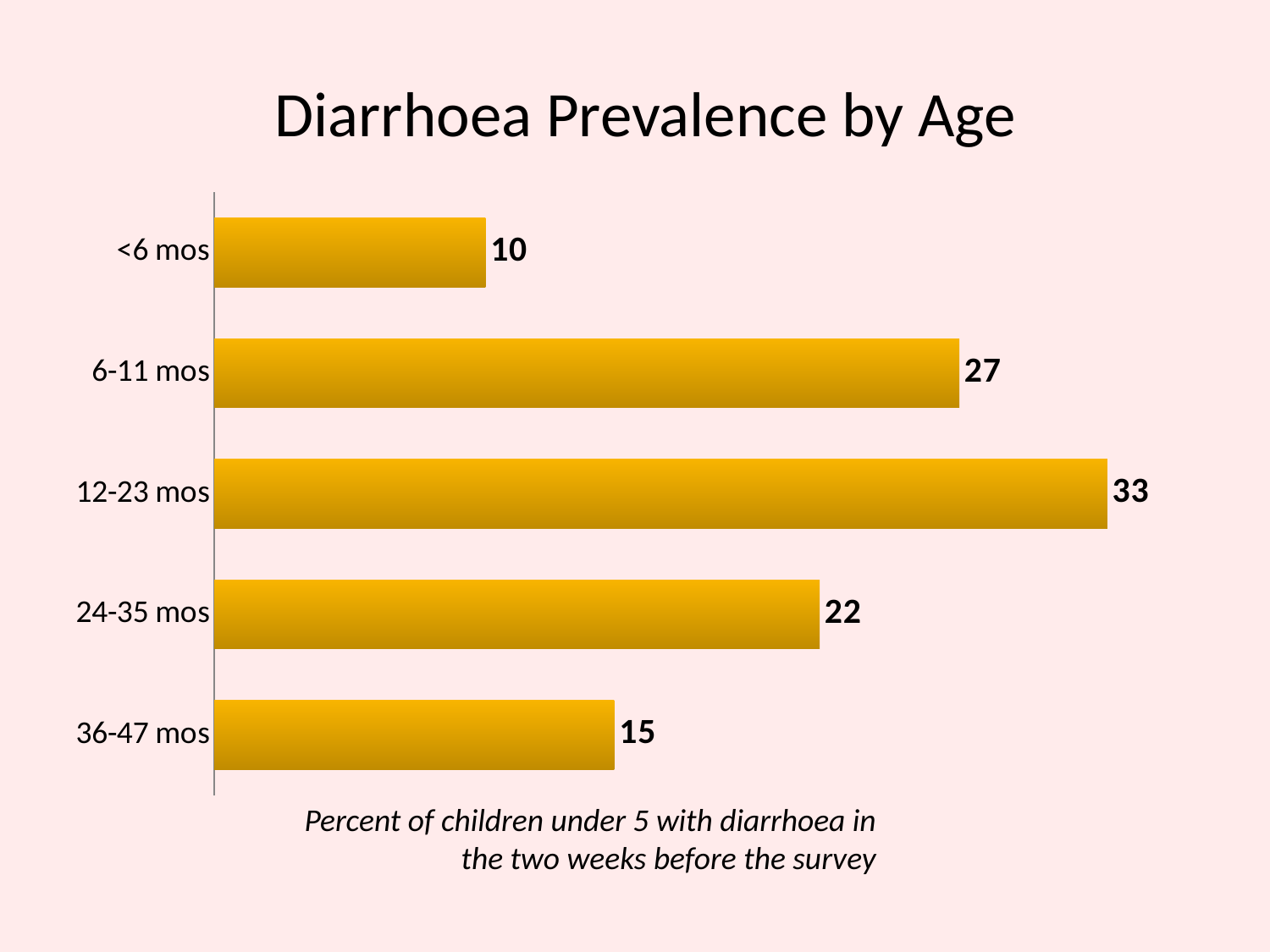

# Diarrhoea Prevalence by Age

### Chart

| Category | 12 |
|---|---|
| 36-47 mos | 14.6 |
| 24-35 mos | 22.1 |
| 12-23 mos | 32.6 |
| 6-11 mos | 27.2 |
| <6 mos | 9.9 |
Percent of children under 5 with diarrhoea in the two weeks before the survey